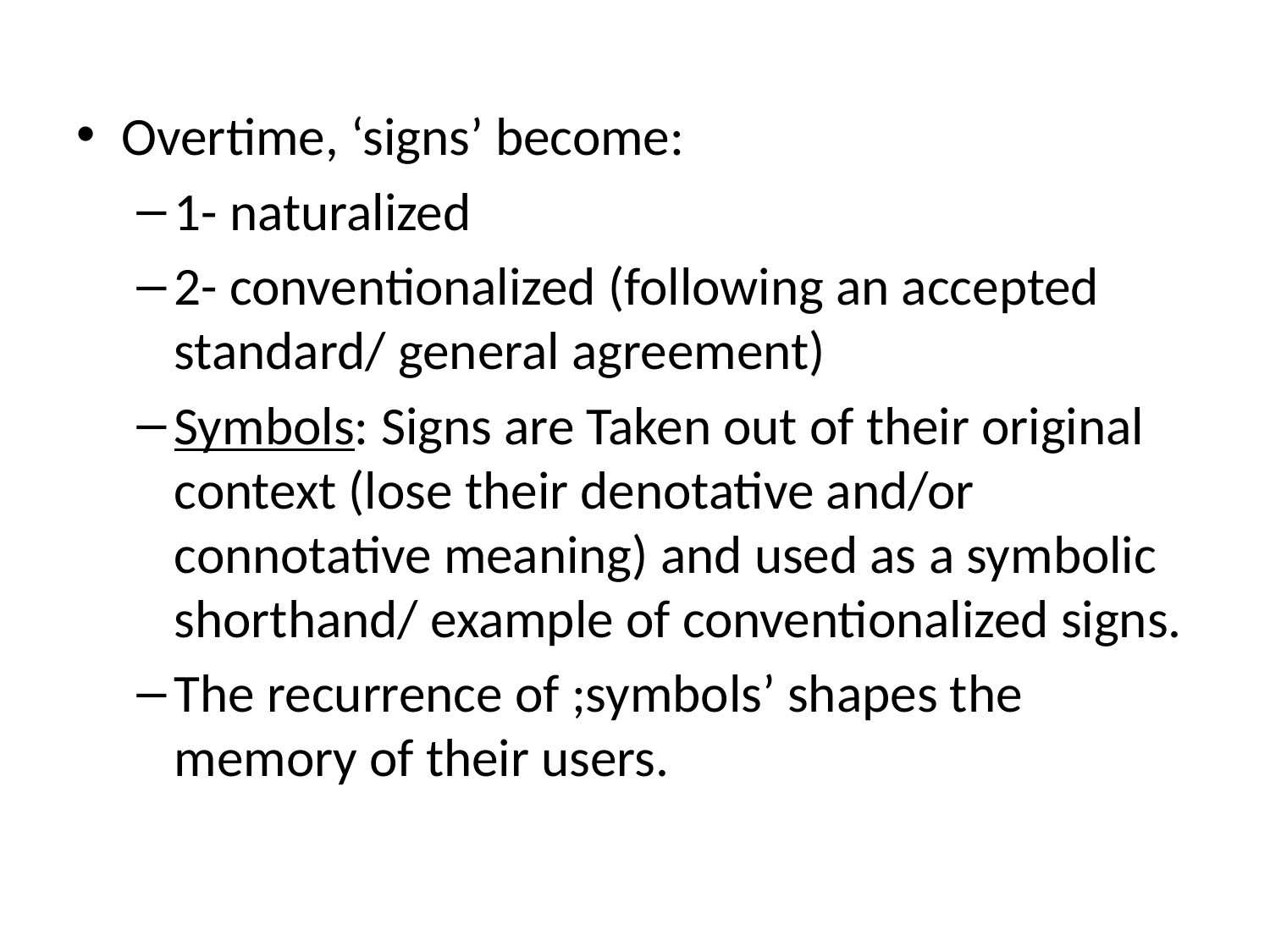

Overtime, ‘signs’ become:
1- naturalized
2- conventionalized (following an accepted standard/ general agreement)
Symbols: Signs are Taken out of their original context (lose their denotative and/or connotative meaning) and used as a symbolic shorthand/ example of conventionalized signs.
The recurrence of ;symbols’ shapes the memory of their users.